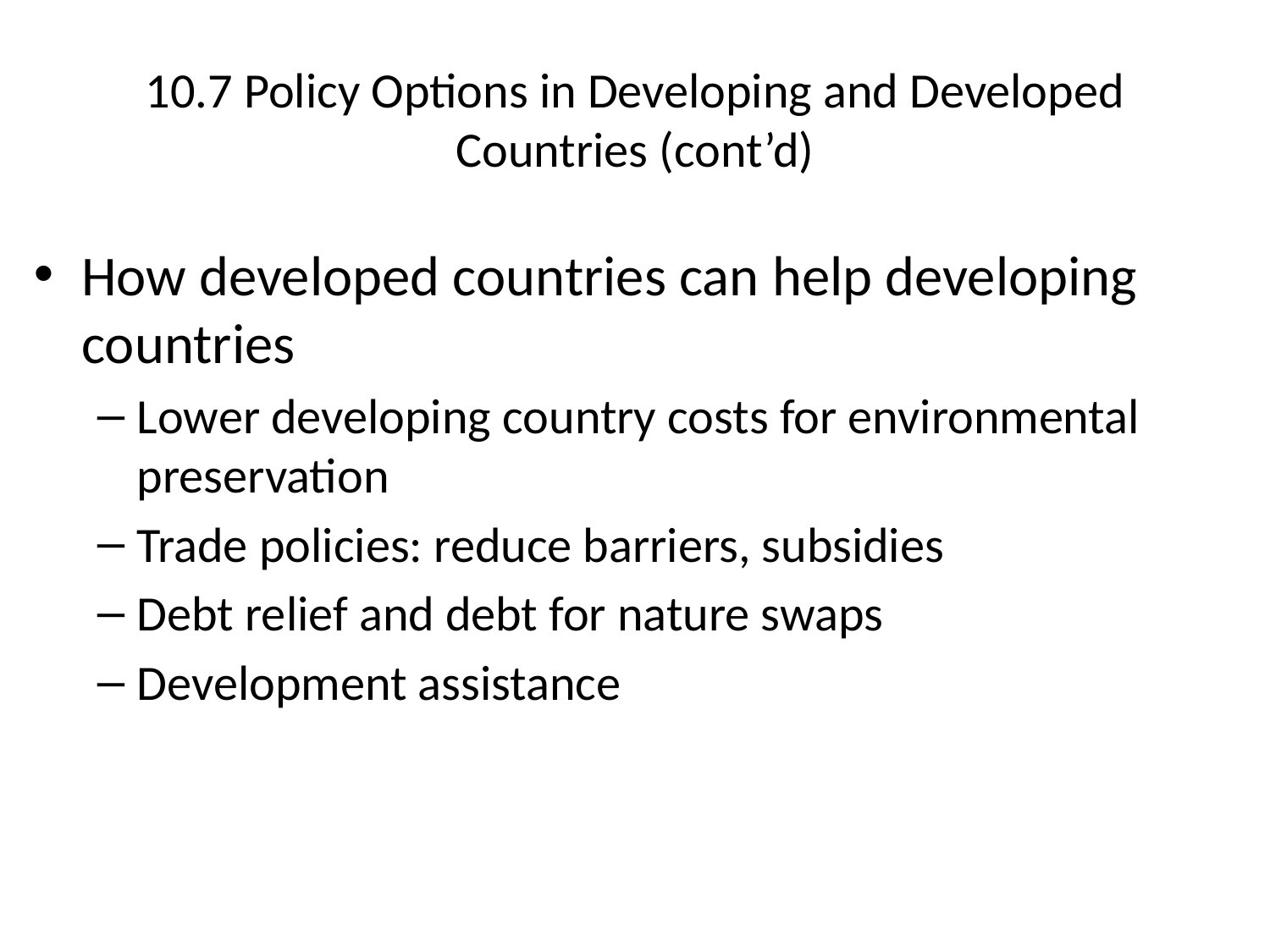

10.7 Policy Options in Developing and Developed Countries (cont’d)
How developed countries can help developing countries
Lower developing country costs for environmental preservation
Trade policies: reduce barriers, subsidies
Debt relief and debt for nature swaps
Development assistance